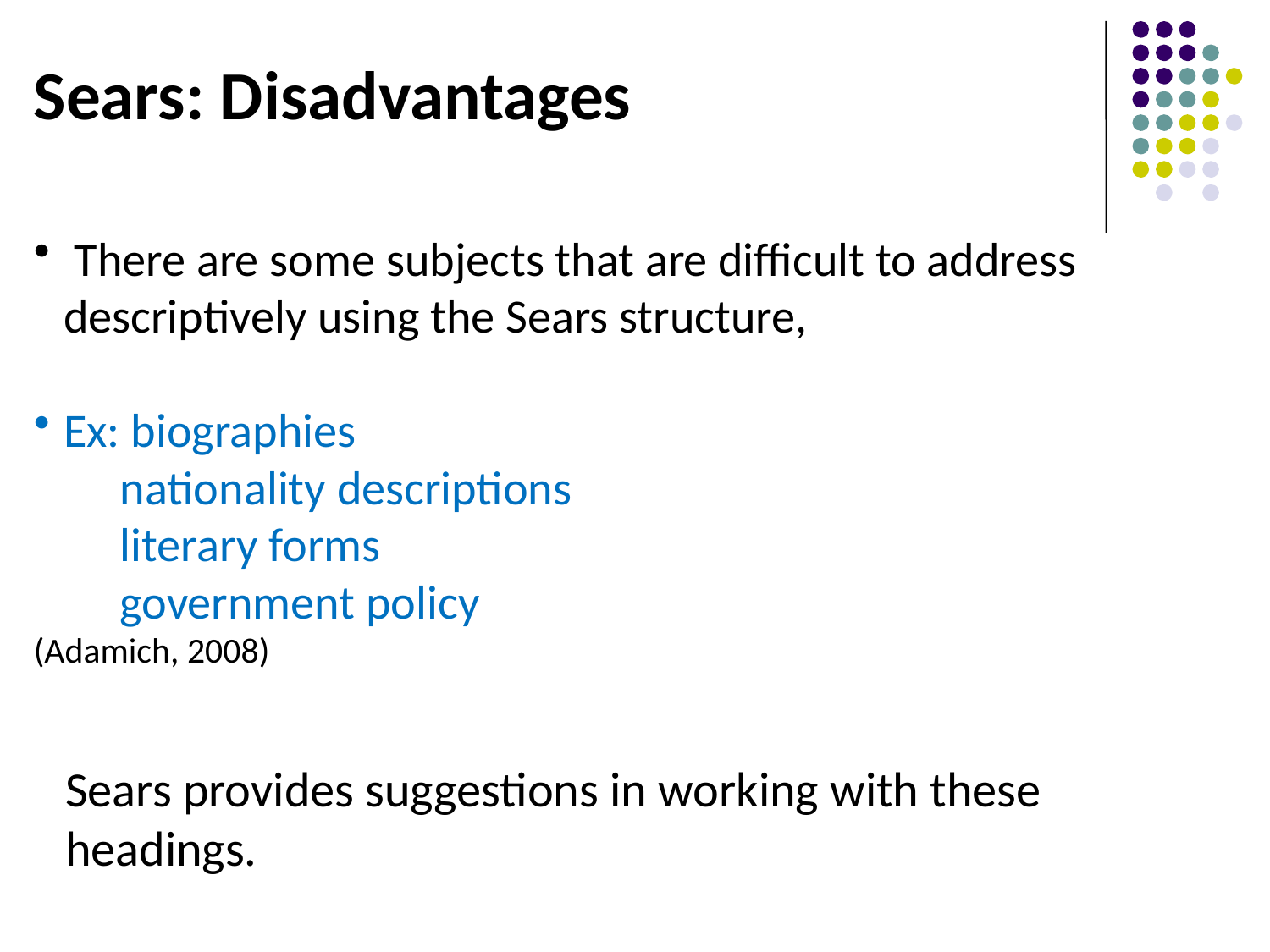

Sears: Disadvantages
 There are some subjects that are difficult to address descriptively using the Sears structure,

Ex: biographies
        nationality descriptions
        literary forms
        government policy
(Adamich, 2008)
Sears provides suggestions in working with these headings.